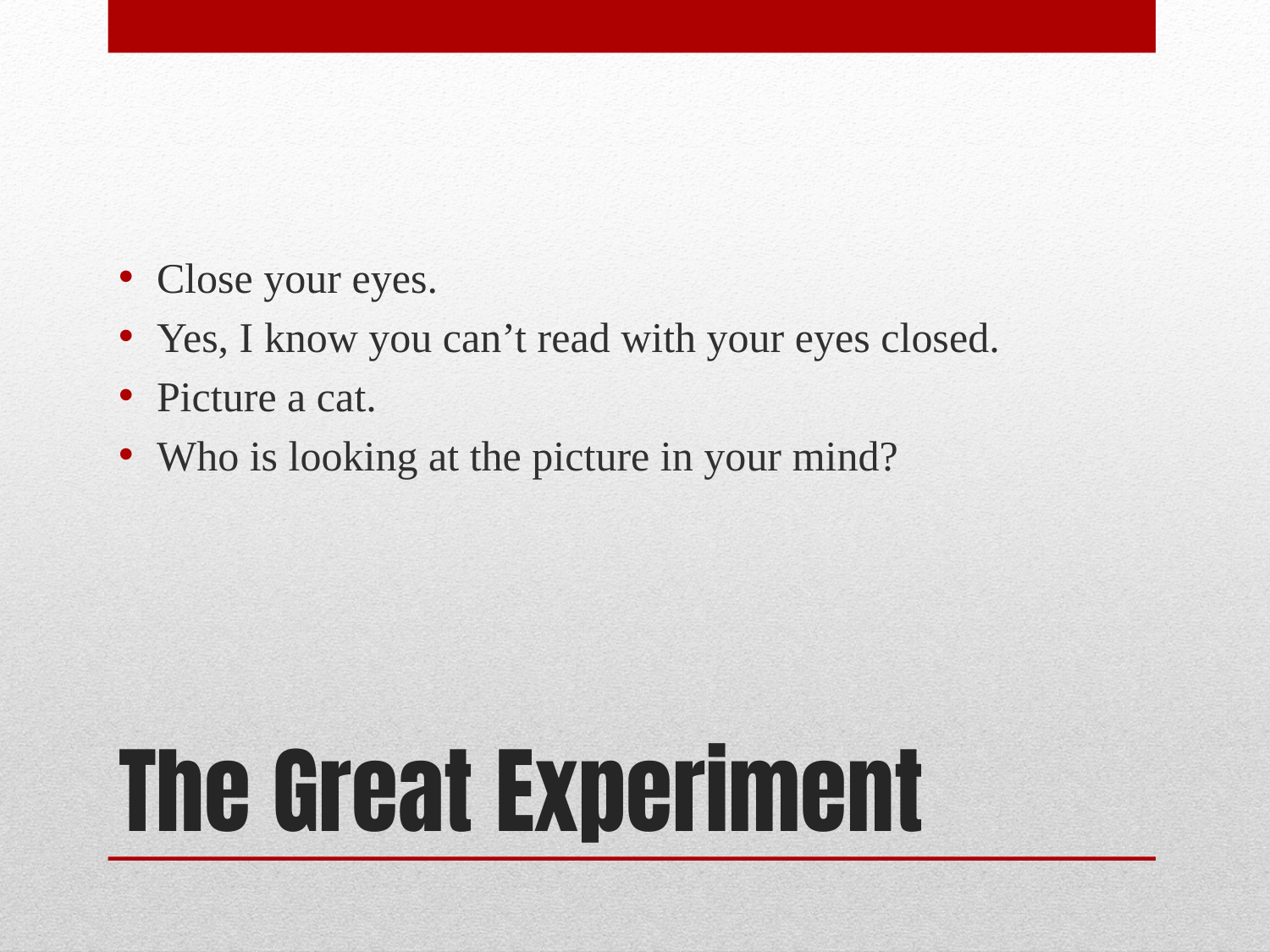

Close your eyes.
Yes, I know you can’t read with your eyes closed.
Picture a cat.
Who is looking at the picture in your mind?
# The Great Experiment